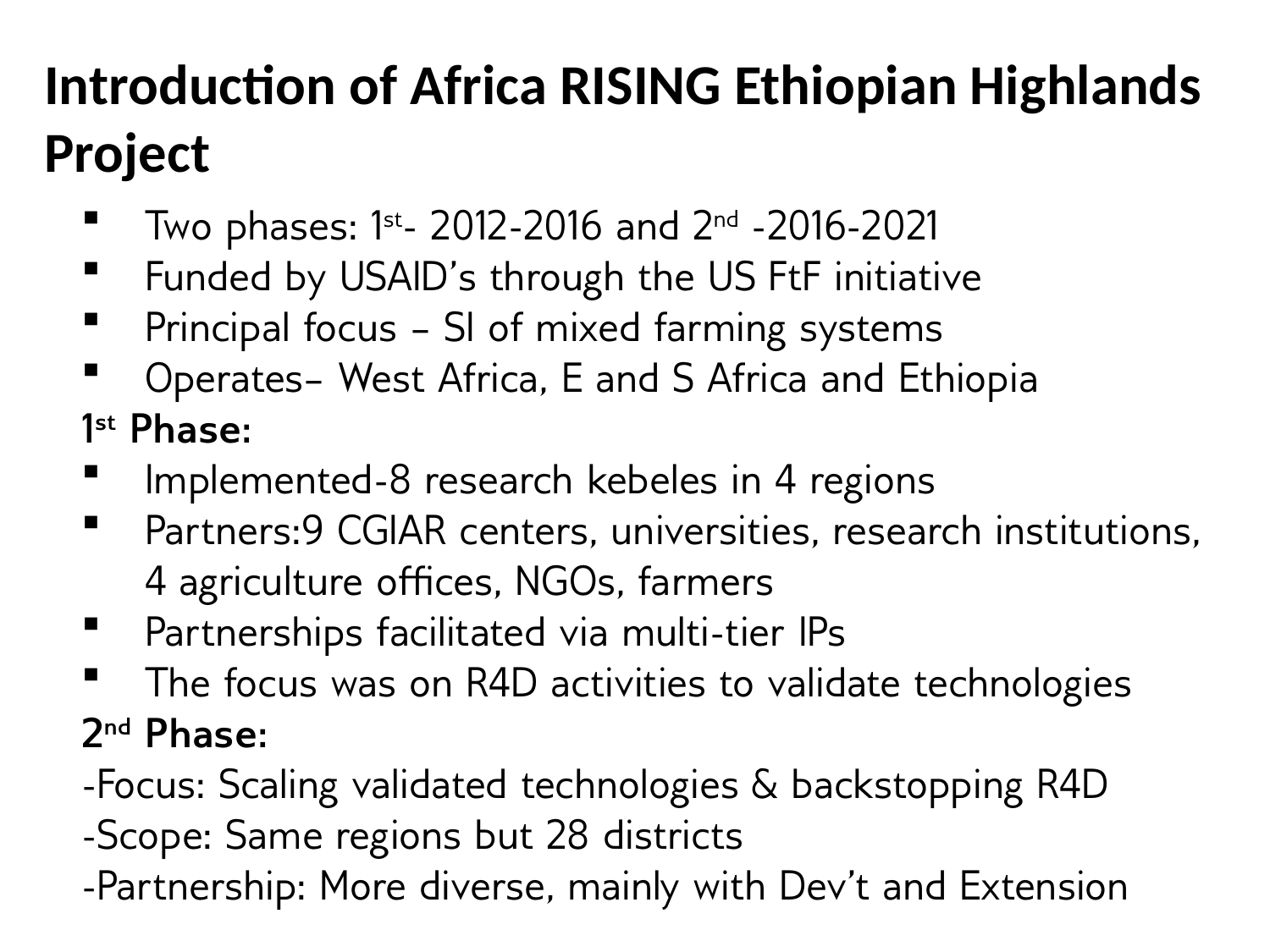

Introduction of Africa RISING Ethiopian Highlands Project
Two phases: 1st- 2012-2016 and 2nd -2016-2021
Funded by USAID’s through the US FtF initiative
Principal focus – SI of mixed farming systems
Operates– West Africa, E and S Africa and Ethiopia
1st Phase:
Implemented-8 research kebeles in 4 regions
Partners:9 CGIAR centers, universities, research institutions, 4 agriculture offices, NGOs, farmers
Partnerships facilitated via multi-tier IPs
The focus was on R4D activities to validate technologies
2nd Phase:
-Focus: Scaling validated technologies & backstopping R4D
-Scope: Same regions but 28 districts
-Partnership: More diverse, mainly with Dev’t and Extension